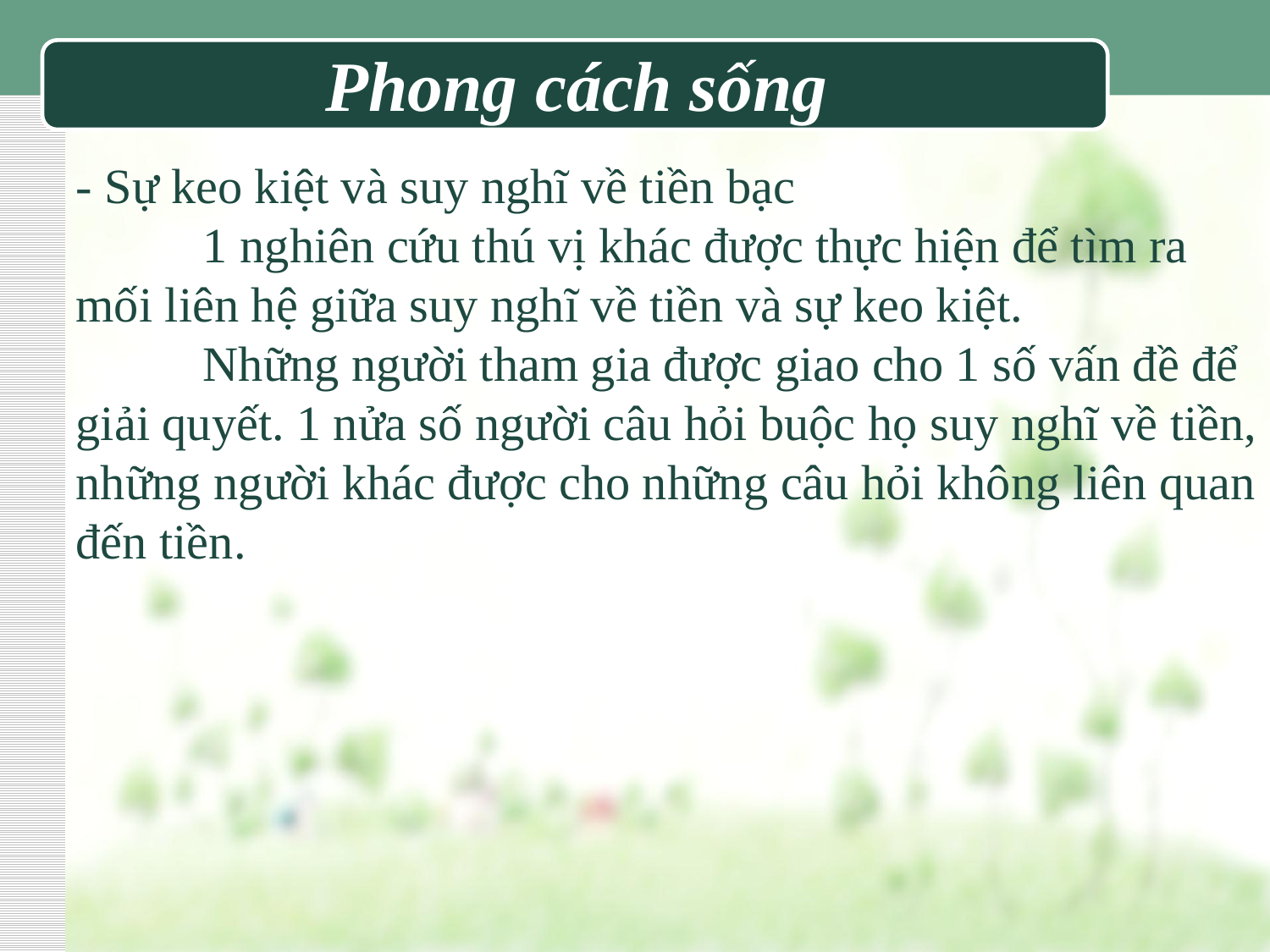

# Phong cách sống
- Sự keo kiệt và suy nghĩ về tiền bạc
	1 nghiên cứu thú vị khác được thực hiện để tìm ra mối liên hệ giữa suy nghĩ về tiền và sự keo kiệt.
	Những người tham gia được giao cho 1 số vấn đề để giải quyết. 1 nửa số người câu hỏi buộc họ suy nghĩ về tiền, những người khác được cho những câu hỏi không liên quan đến tiền.